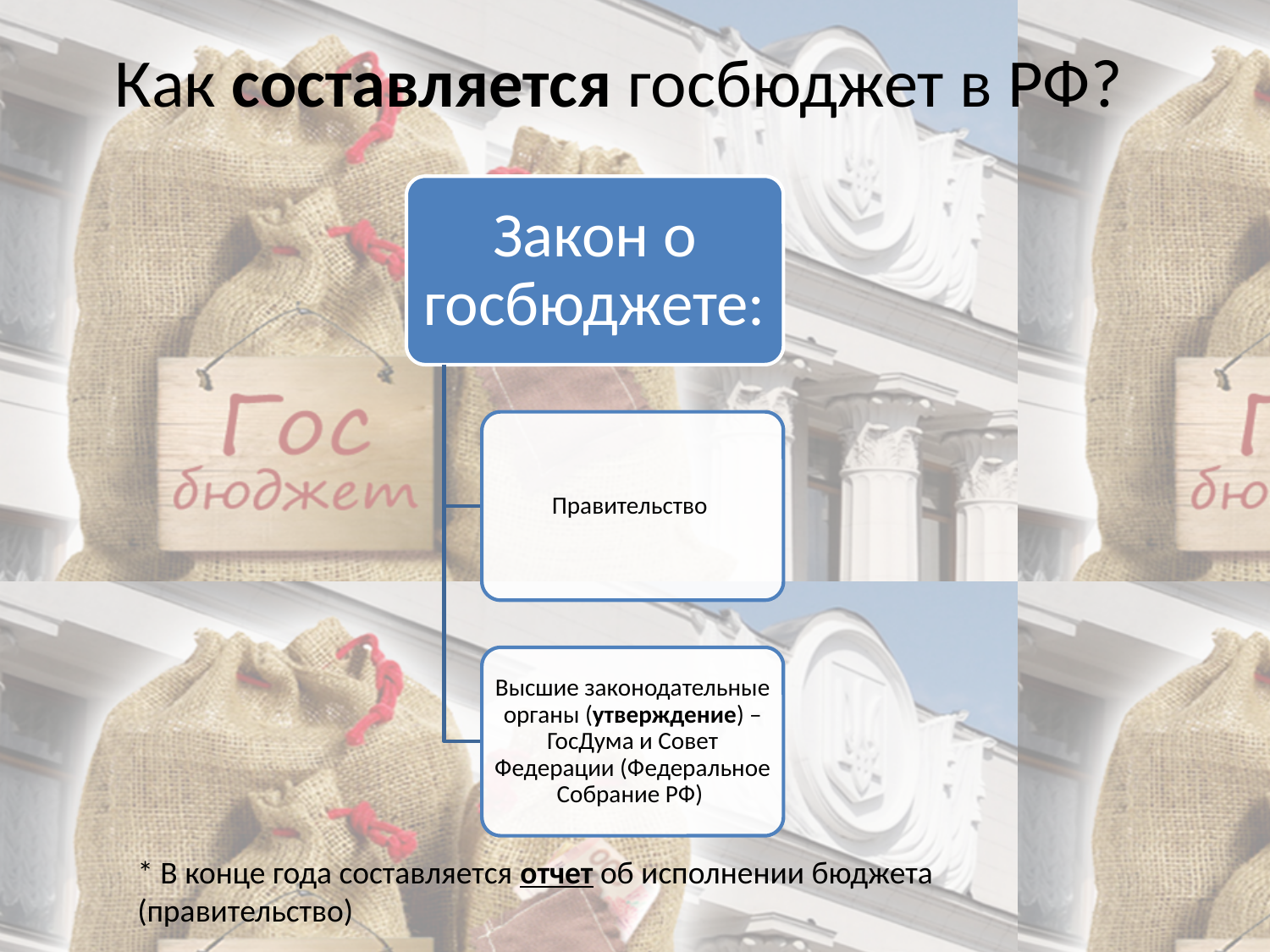

# Как составляется госбюджет в РФ?
Закон о госбюджете:
Правительство
Высшие законодательные органы (утверждение) – ГосДума и Совет Федерации (Федеральное Собрание РФ)
* В конце года составляется отчет об исполнении бюджета (правительство)